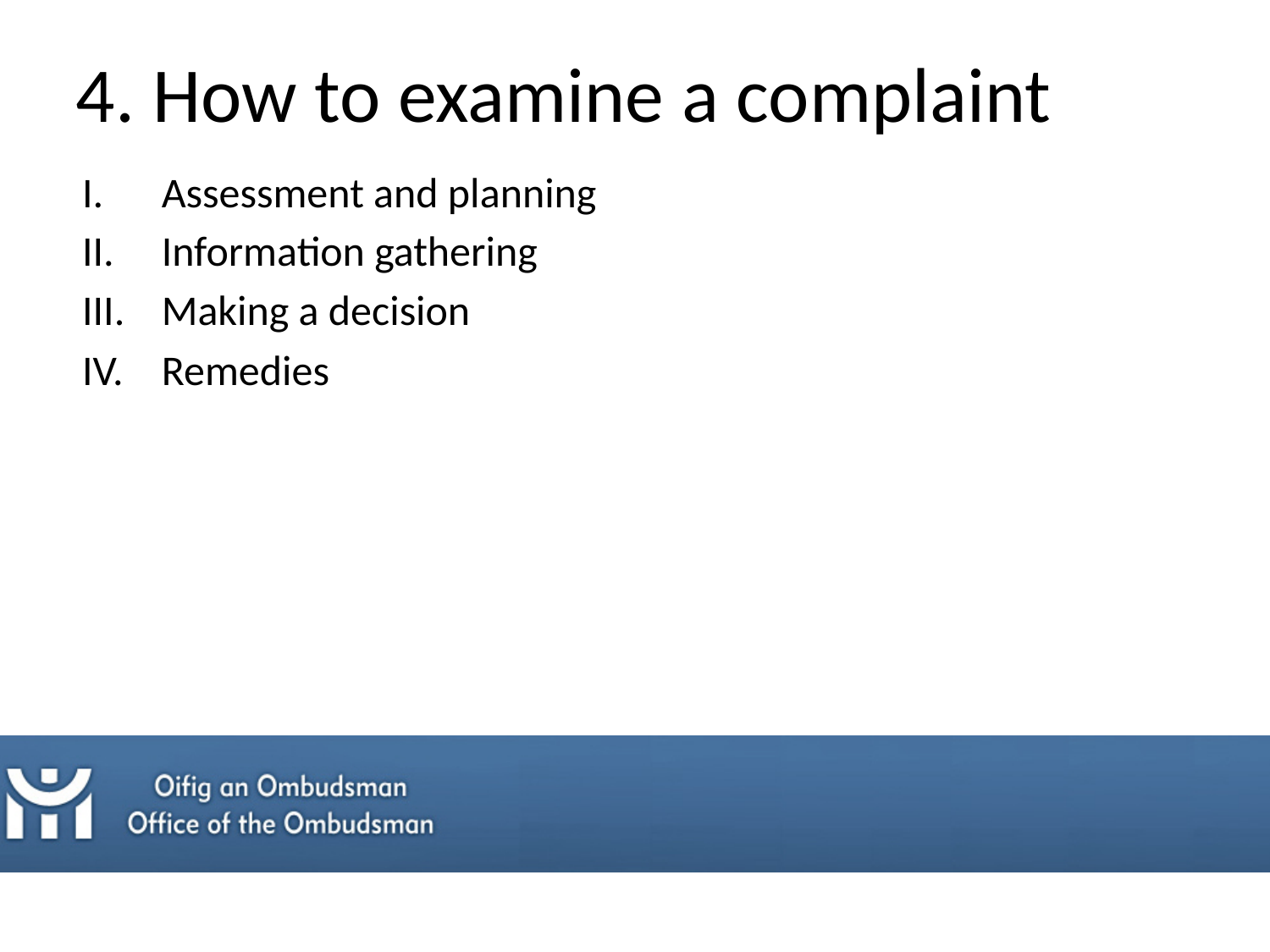

4. How to examine a complaint
Assessment and planning
Information gathering
Making a decision
Remedies